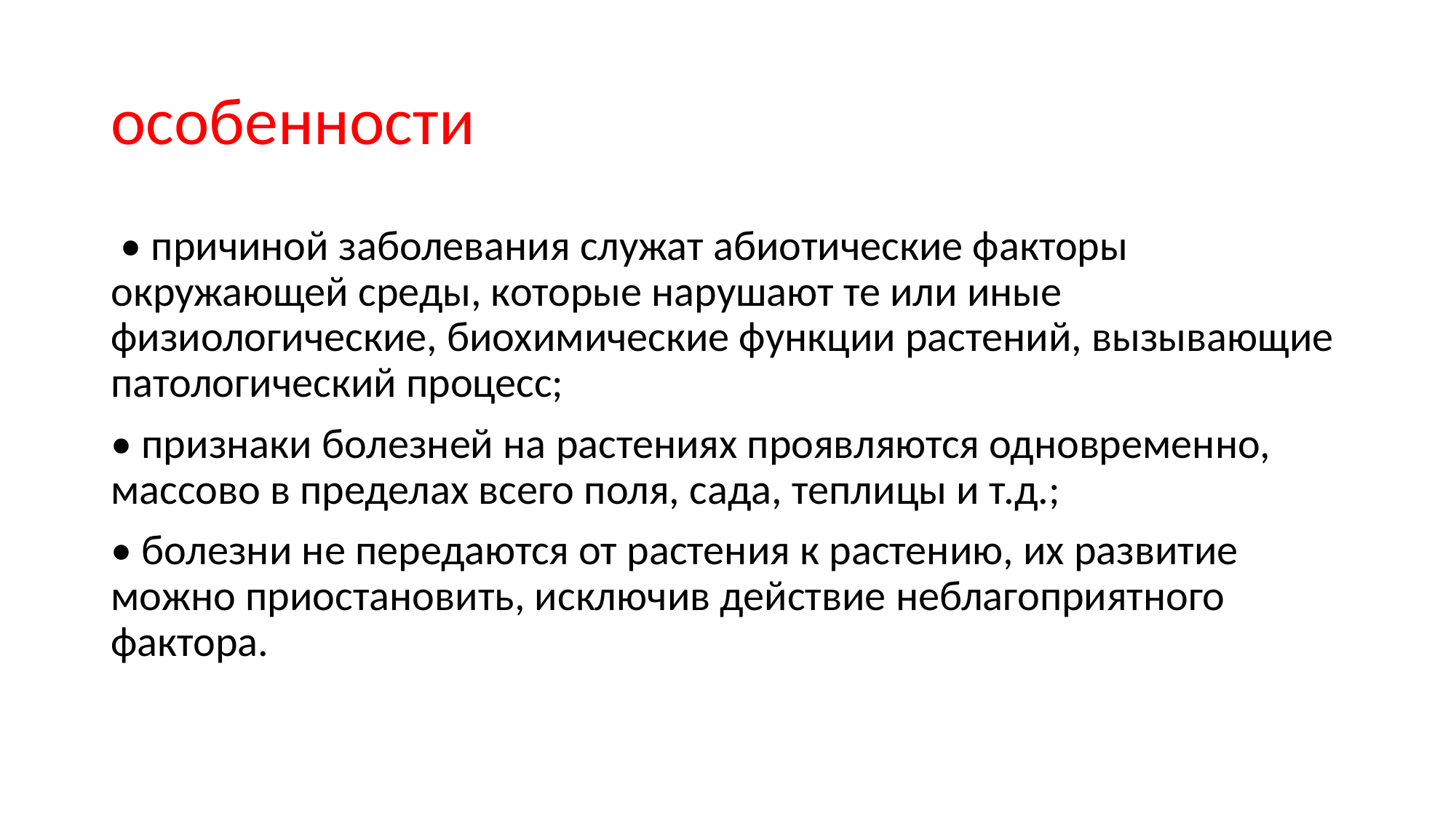

# особенности
 • причиной заболевания служат абиотические факторы окружающей среды, которые нарушают те или иные физиологические, биохимические функции растений, вызывающие патологический процесс;
• признаки болезней на растениях проявляются одновременно, массово в пределах всего поля, сада, теплицы и т.д.;
• болезни не передаются от растения к растению, их развитие можно приостановить, исключив действие неблагоприятного фактора.